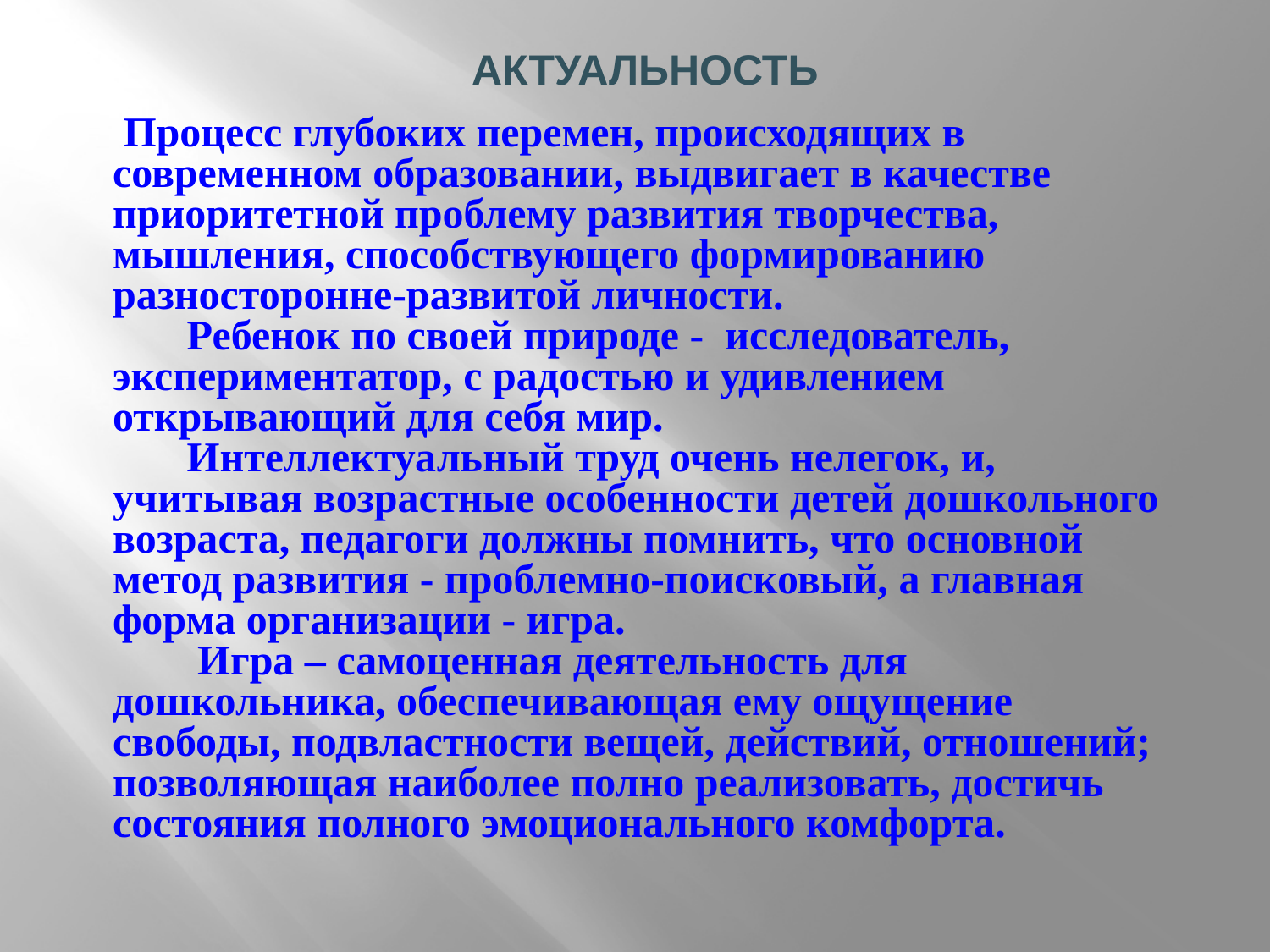

АКТУАЛЬНОСТЬ
# Процесс глубоких перемен, происходящих в современном образовании, выдвигает в качестве приоритетной проблему развития творчества, мышления, способствующего формированию разносторонне-развитой личности. Ребенок по своей природе -  исследователь, экспериментатор, с радостью и удивлением открывающий для себя мир. Интеллектуальный труд очень нелегок, и, учитывая возрастные особенности детей дошкольного возраста, педагоги должны помнить, что основной метод развития - проблемно-поисковый, а главная форма организации - игра. Игра – самоценная деятельность для дошкольника, обеспечивающая ему ощущение свободы, подвластности вещей, действий, отношений; позволяющая наиболее полно реализовать, достичь состояния полного эмоционального комфорта.